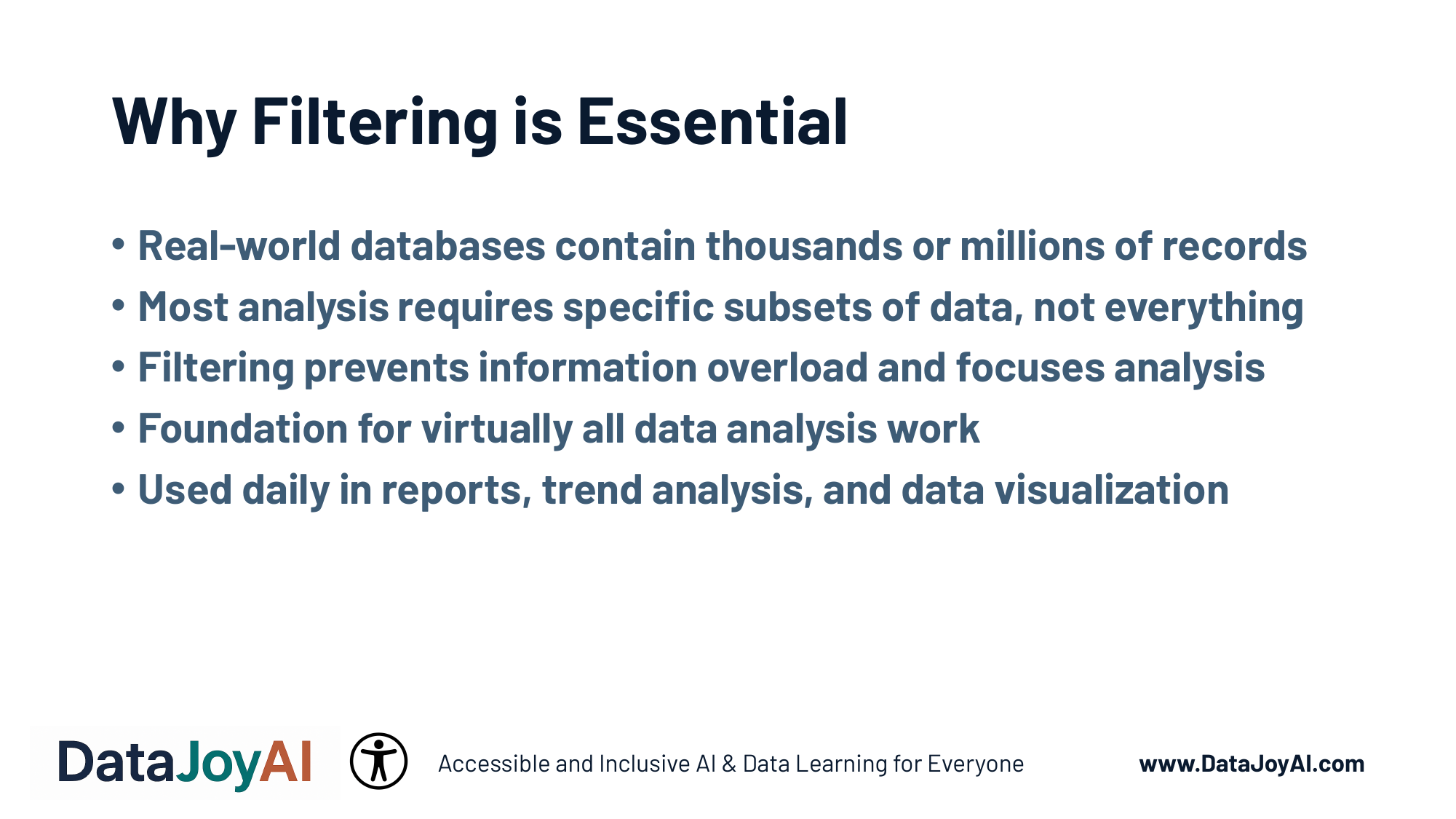

# Why Filtering is Essential
Real-world databases contain thousands or millions of records
Most analysis requires specific subsets of data, not everything
Filtering prevents information overload and focuses analysis
Foundation for virtually all data analysis work
Used daily in reports, trend analysis, and data visualization